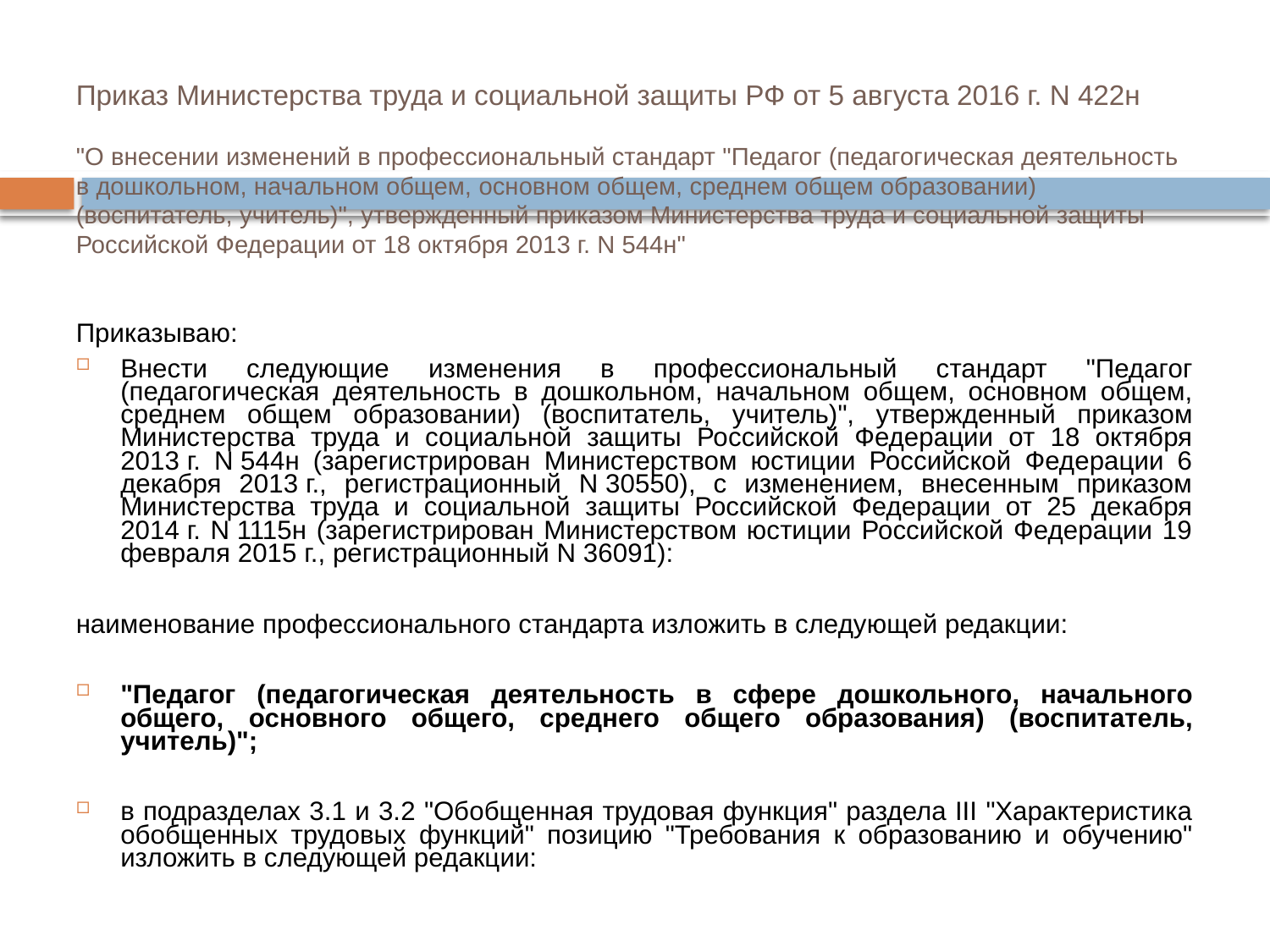

# Приказ Министерства труда и социальной защиты РФ от 5 августа 2016 г. N 422н "О внесении изменений в профессиональный стандарт "Педагог (педагогическая деятельность в дошкольном, начальном общем, основном общем, среднем общем образовании) (воспитатель, учитель)", утвержденный приказом Министерства труда и социальной защиты Российской Федерации от 18 октября 2013 г. N 544н"
Приказываю:
Внести следующие изменения в профессиональный стандарт "Педагог (педагогическая деятельность в дошкольном, начальном общем, основном общем, среднем общем образовании) (воспитатель, учитель)", утвержденный приказом Министерства труда и социальной защиты Российской Федерации от 18 октября 2013 г. N 544н (зарегистрирован Министерством юстиции Российской Федерации 6 декабря 2013 г., регистрационный N 30550), с изменением, внесенным приказом Министерства труда и социальной защиты Российской Федерации от 25 декабря 2014 г. N 1115н (зарегистрирован Министерством юстиции Российской Федерации 19 февраля 2015 г., регистрационный N 36091):

наименование профессионального стандарта изложить в следующей редакции:

"Педагог (педагогическая деятельность в сфере дошкольного, начального общего, основного общего, среднего общего образования) (воспитатель, учитель)";

в подразделах 3.1 и 3.2 "Обобщенная трудовая функция" раздела III "Характеристика обобщенных трудовых функций" позицию "Требования к образованию и обучению" изложить в следующей редакции: